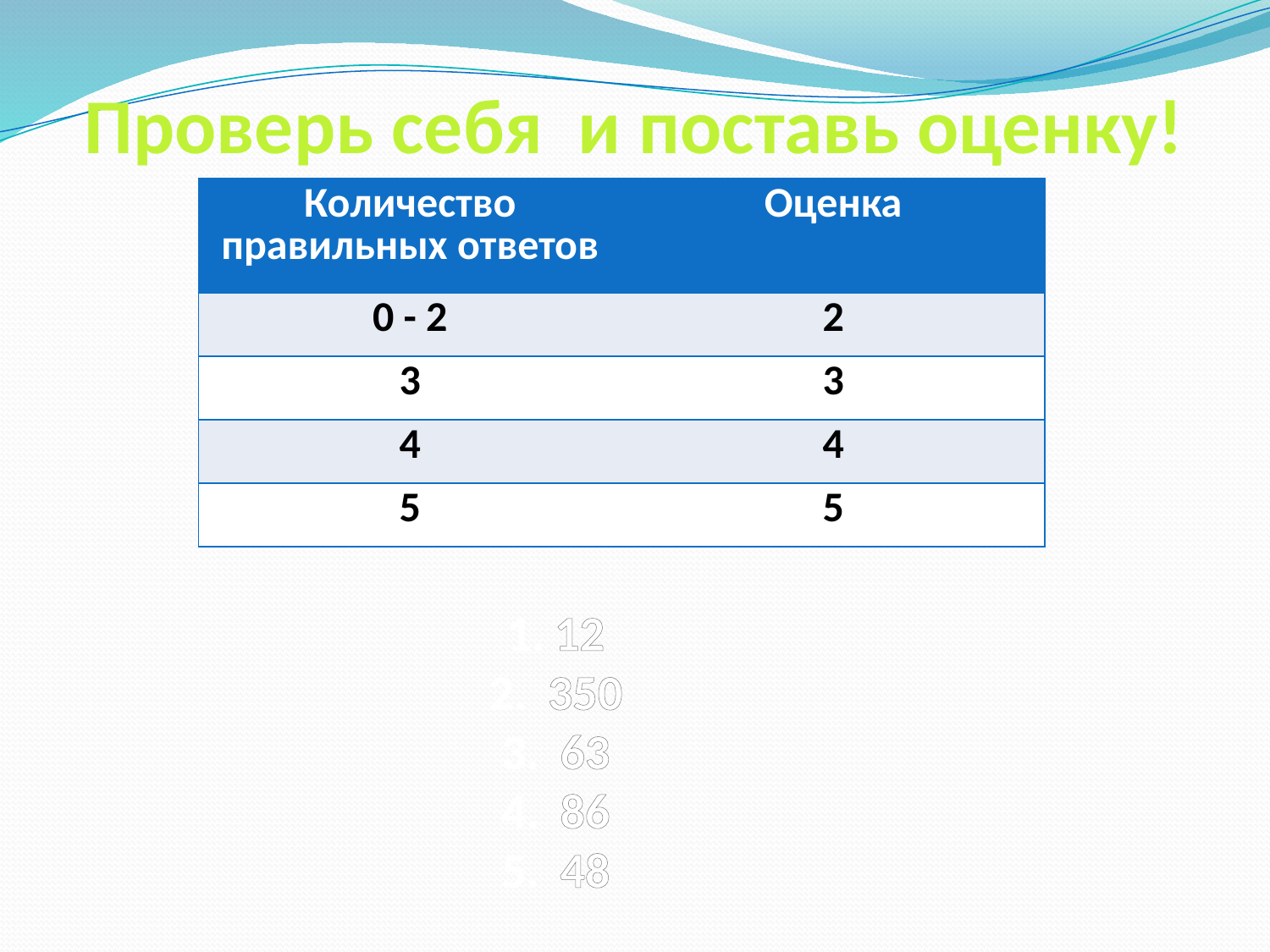

Проверь себя  и поставь оценку!
| Количество правильных ответов | Оценка |
| --- | --- |
| 0 - 2 | 2 |
| 3 | 3 |
| 4 | 4 |
| 5 | 5 |
12
 350
 63
 86
 48